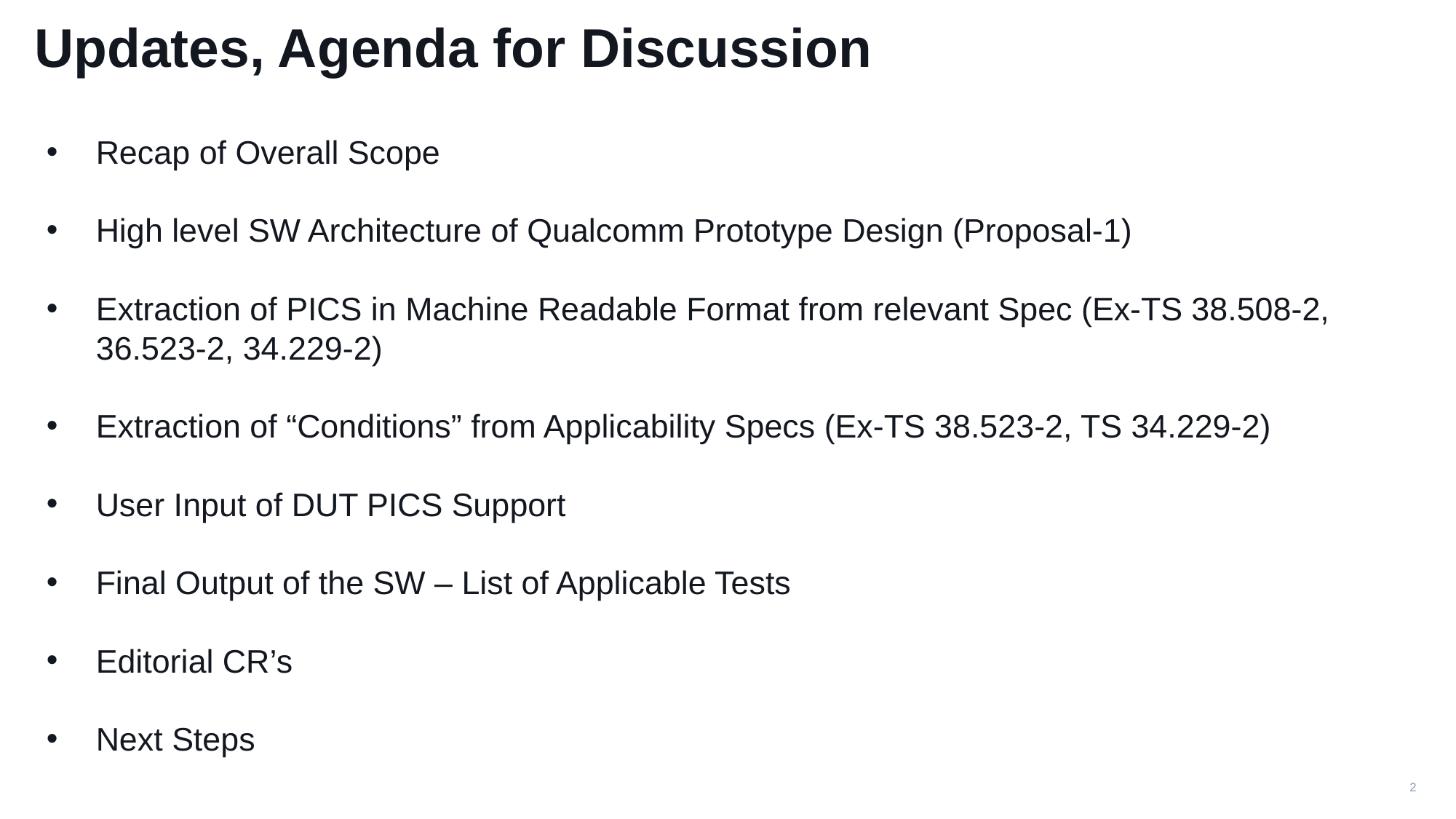

Updates, Agenda for Discussion
Recap of Overall Scope

High level SW Architecture of Qualcomm Prototype Design (Proposal-1)

Extraction of PICS in Machine Readable Format from relevant Spec (Ex-TS 38.508-2, 36.523-2, 34.229-2)

Extraction of “Conditions” from Applicability Specs (Ex-TS 38.523-2, TS 34.229-2)

User Input of DUT PICS Support

Final Output of the SW – List of Applicable Tests

Editorial CR’s

Next Steps